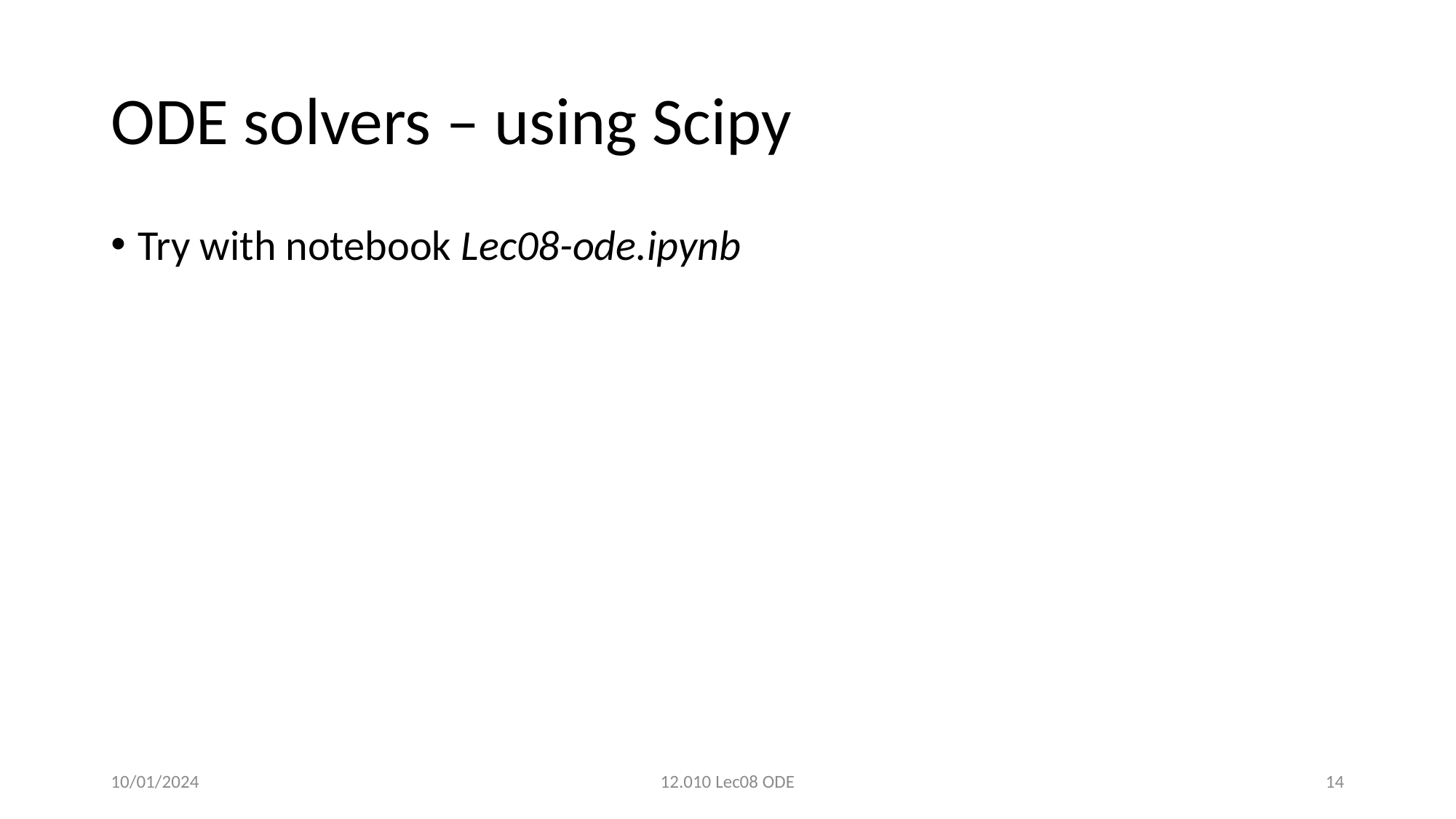

# ODE solvers – using Scipy
Try with notebook Lec08-ode.ipynb
10/01/2024
12.010 Lec08 ODE
14